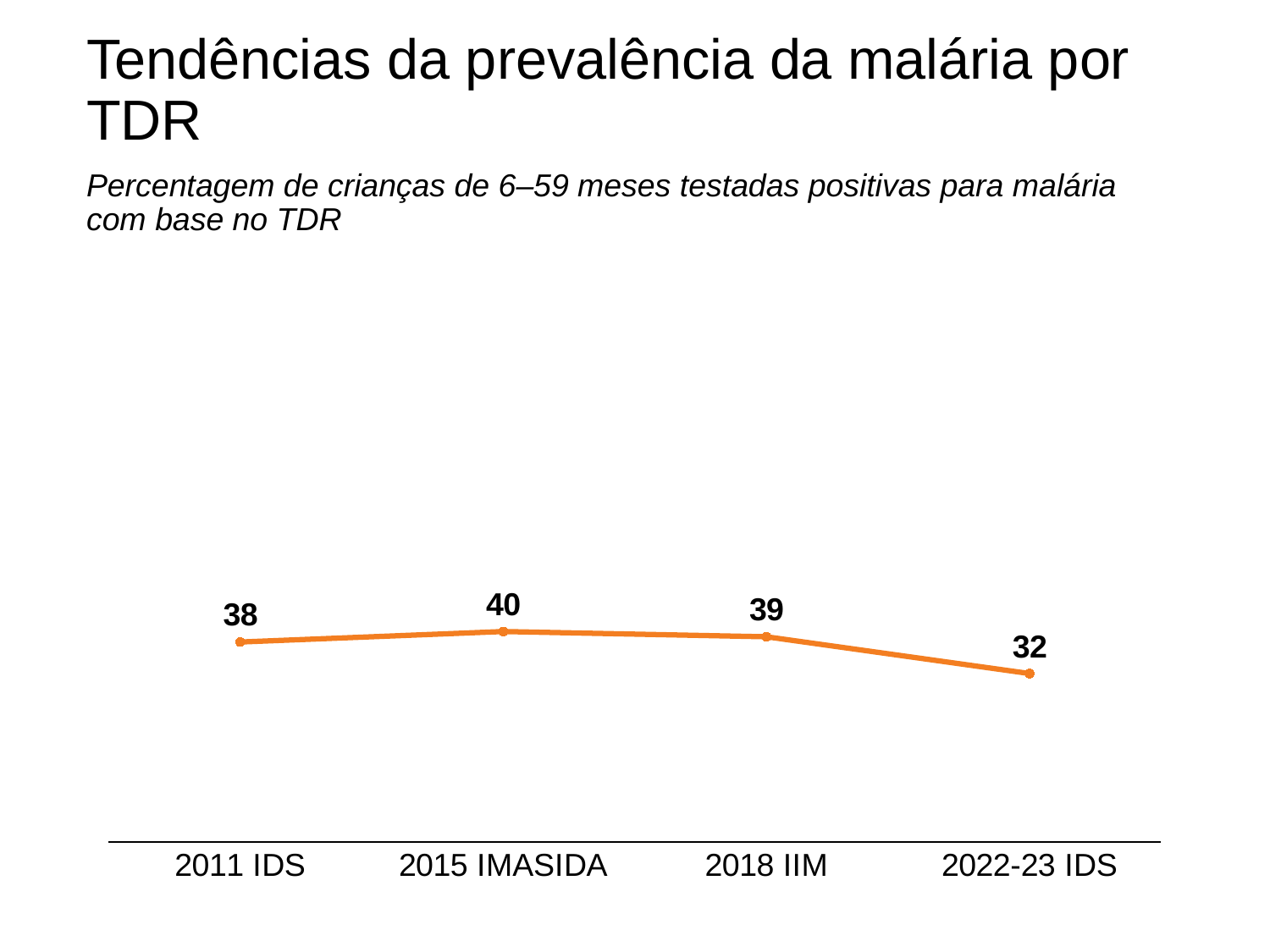

# Tendências da prevalência da malária por TDR
Percentagem de crianças de 6–59 meses testadas positivas para malária com base no TDR

### Chart

| Category | Column3 |
|---|---|
| 2011 IDS | 38.0 |
| 2015 IMASIDA | 40.0 |
| 2018 IIM | 39.0 |
| 2022-23 IDS | 32.0 |